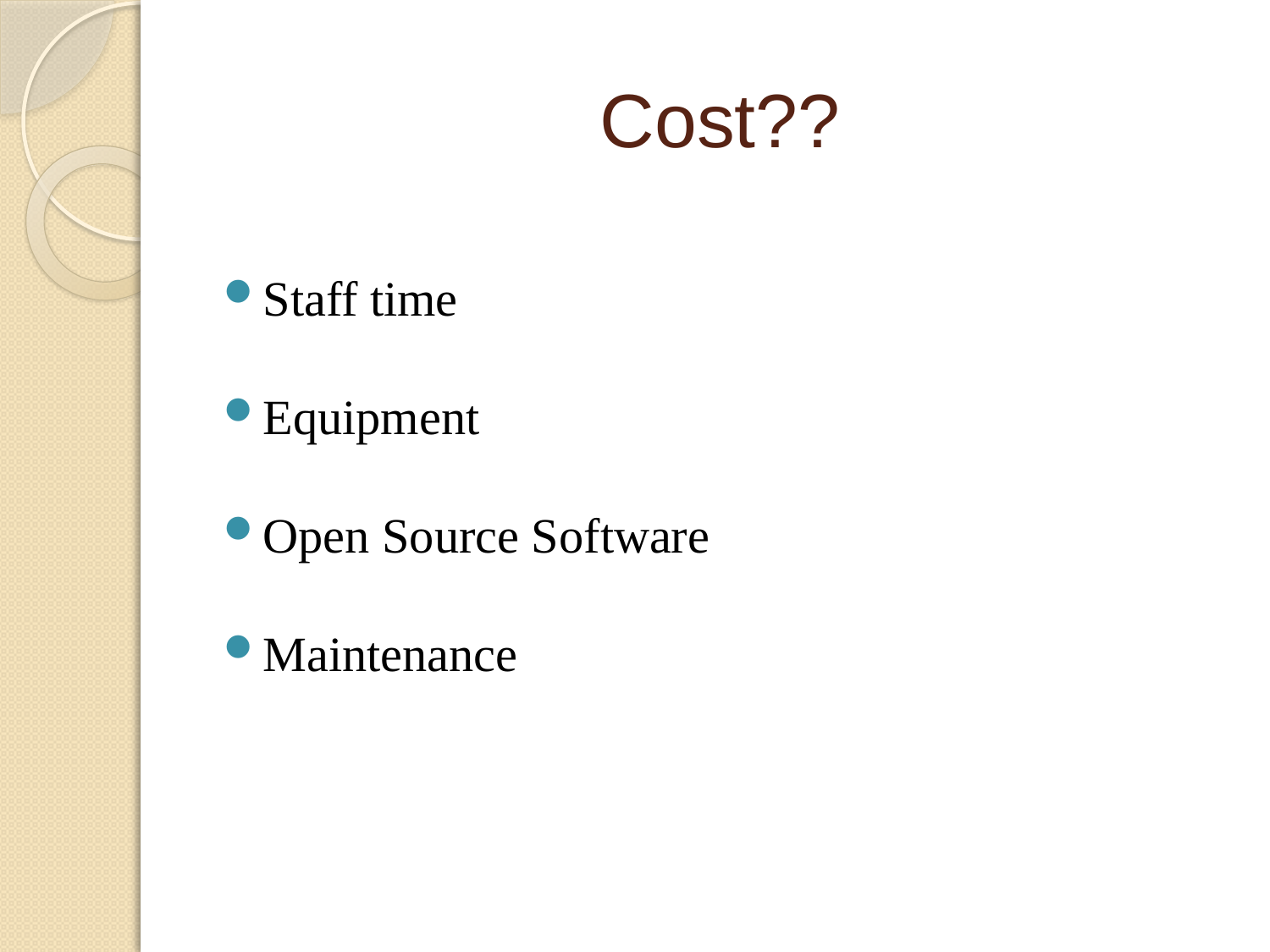

# Cost??

Staff time

Equipment

Open Source Software

Maintenance